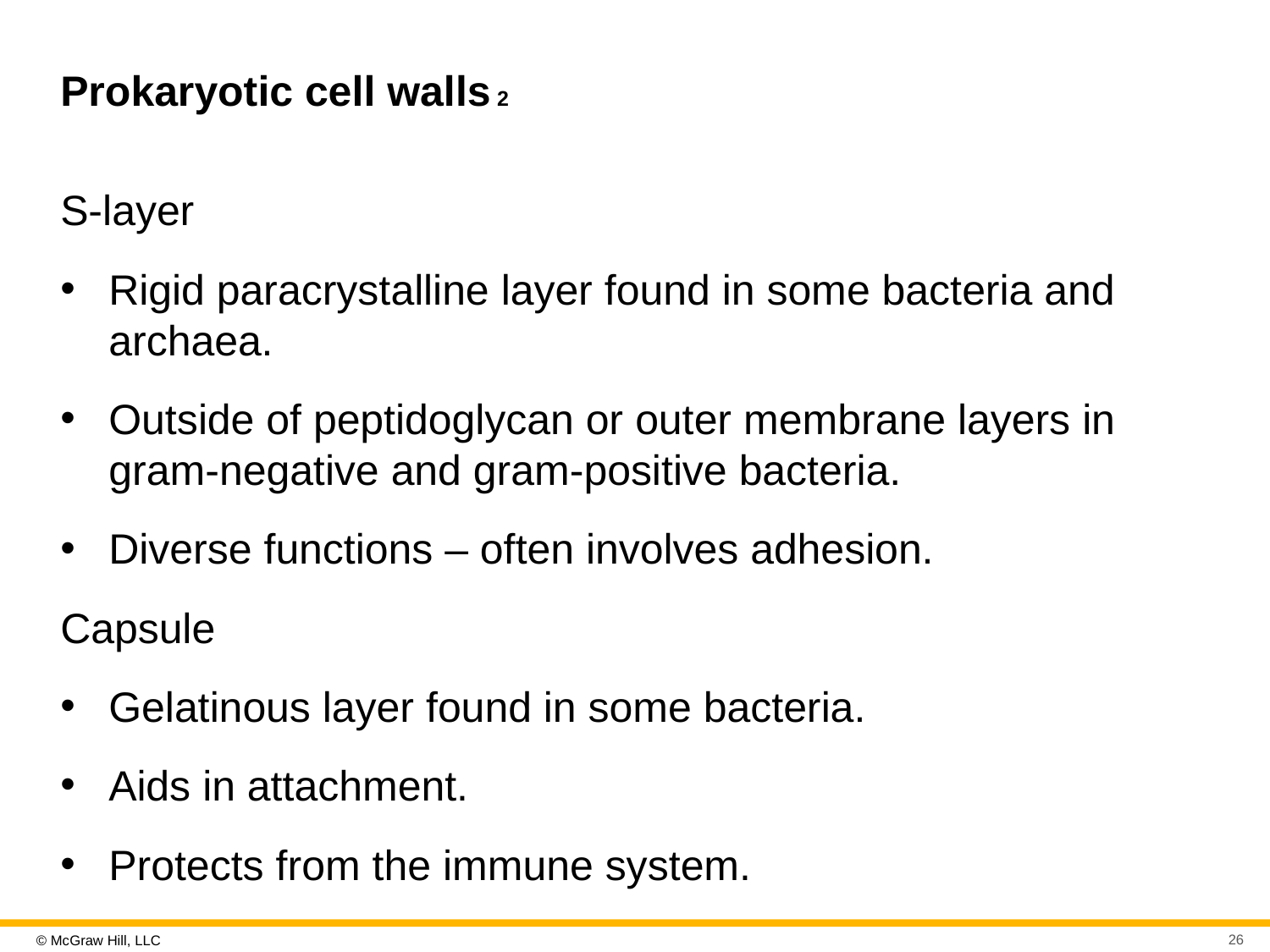

# Prokaryotic cell walls 2
S-layer
Rigid paracrystalline layer found in some bacteria and archaea.
Outside of peptidoglycan or outer membrane layers in gram-negative and gram-positive bacteria.
Diverse functions – often involves adhesion.
Capsule
Gelatinous layer found in some bacteria.
Aids in attachment.
Protects from the immune system.
26